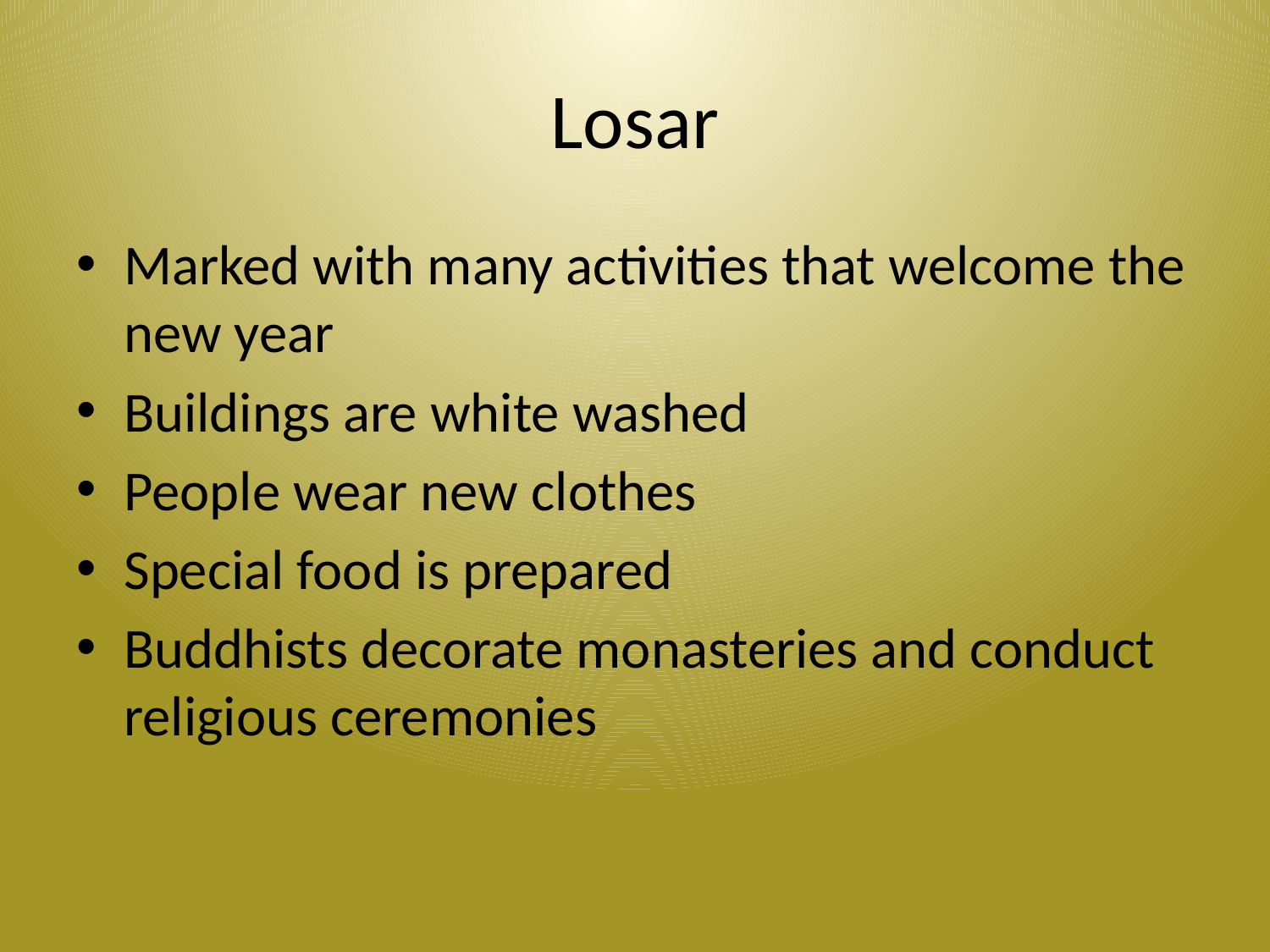

# Losar
Marked with many activities that welcome the new year
Buildings are white washed
People wear new clothes
Special food is prepared
Buddhists decorate monasteries and conduct religious ceremonies